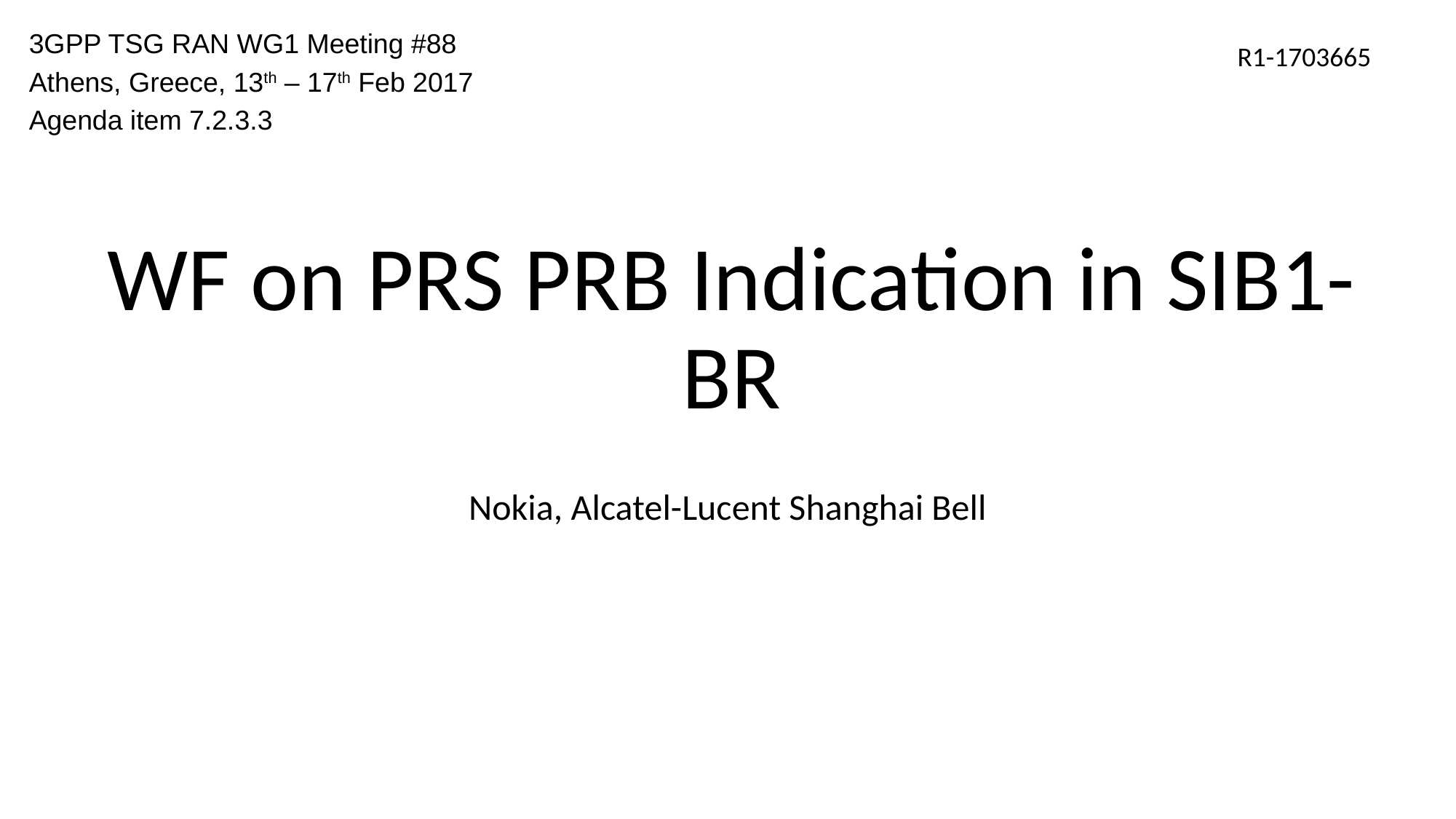

3GPP TSG RAN WG1 Meeting #88
Athens, Greece, 13th – 17th Feb 2017
Agenda item 7.2.3.3
R1-1703665
# WF on PRS PRB Indication in SIB1-BR
Nokia, Alcatel-Lucent Shanghai Bell